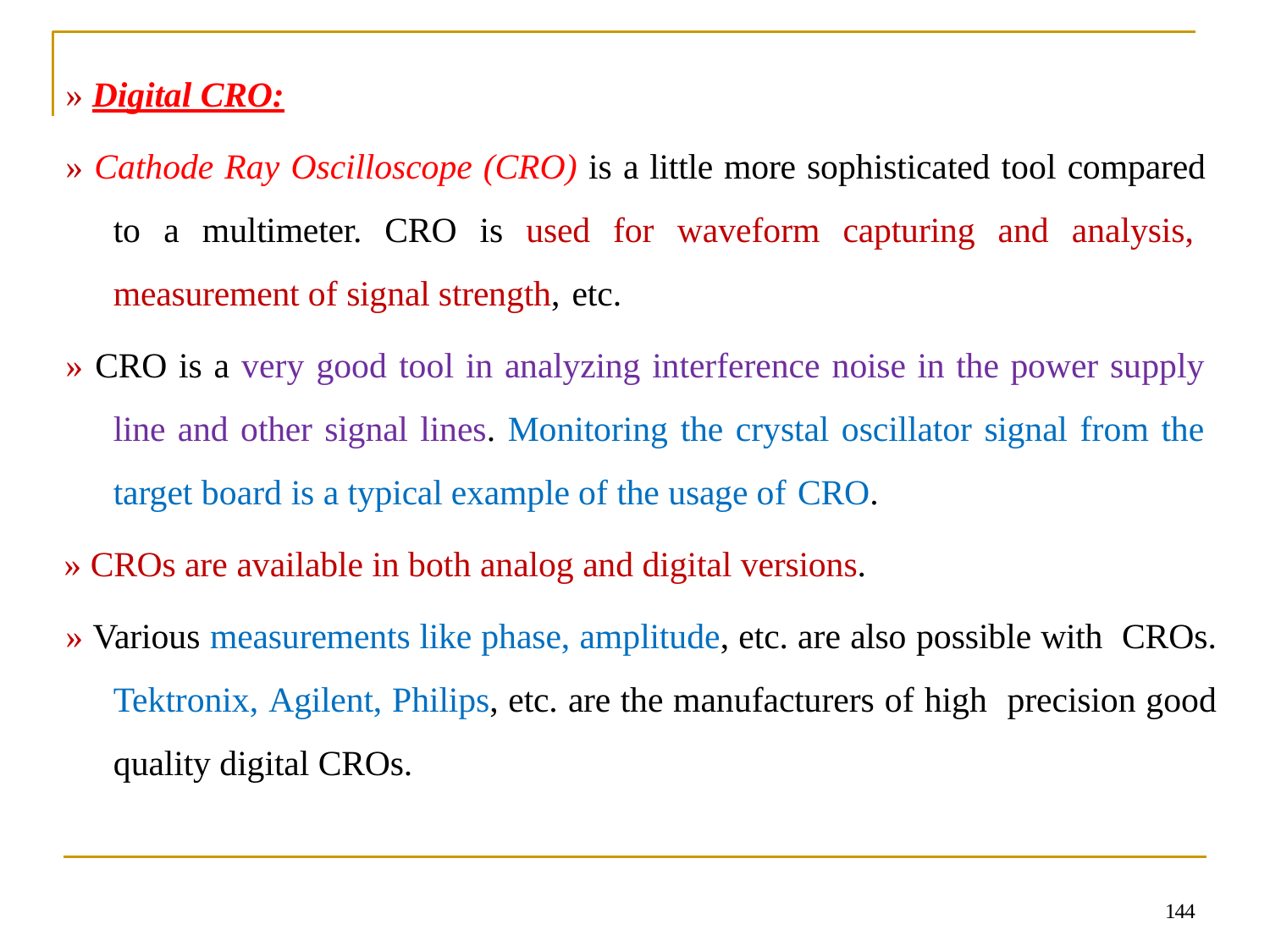

» Digital CRO:
» Cathode Ray Oscilloscope (CRO) is a little more sophisticated tool compared  to a multimeter. CRO is used for waveform capturing and analysis,  measurement of signal strength, etc.
» CRO is a very good tool in analyzing interference noise in the power supply  line and other signal lines. Monitoring the crystal oscillator signal from the  target board is a typical example of the usage of CRO.
» CROs are available in both analog and digital versions.
» Various measurements like phase, amplitude, etc. are also possible with  CROs. Tektronix, Agilent, Philips, etc. are the manufacturers of high  precision good quality digital CROs.
144